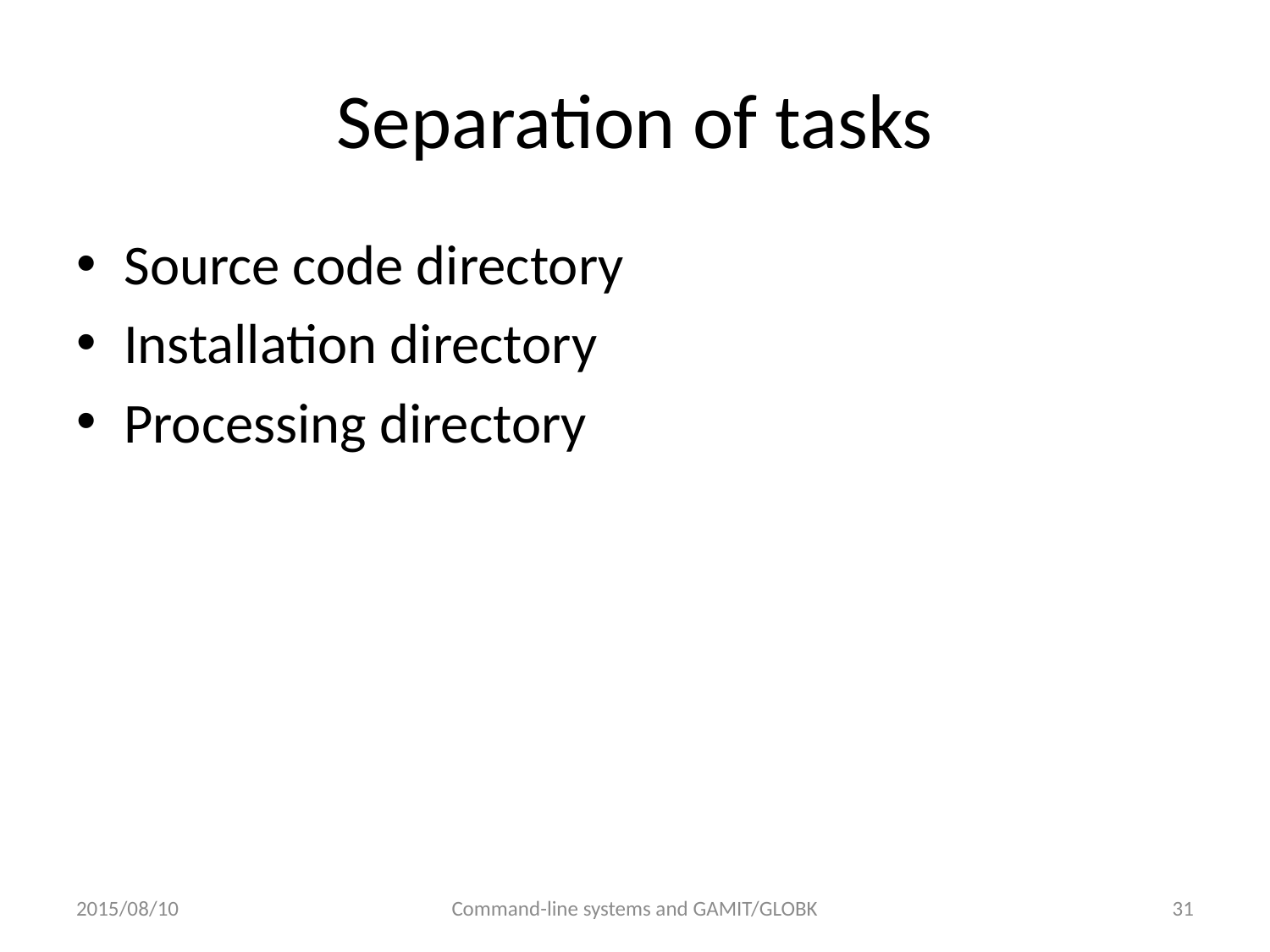

# Separation of tasks
Source code directory
Installation directory
Processing directory
2015/08/10
Command-line systems and GAMIT/GLOBK
31